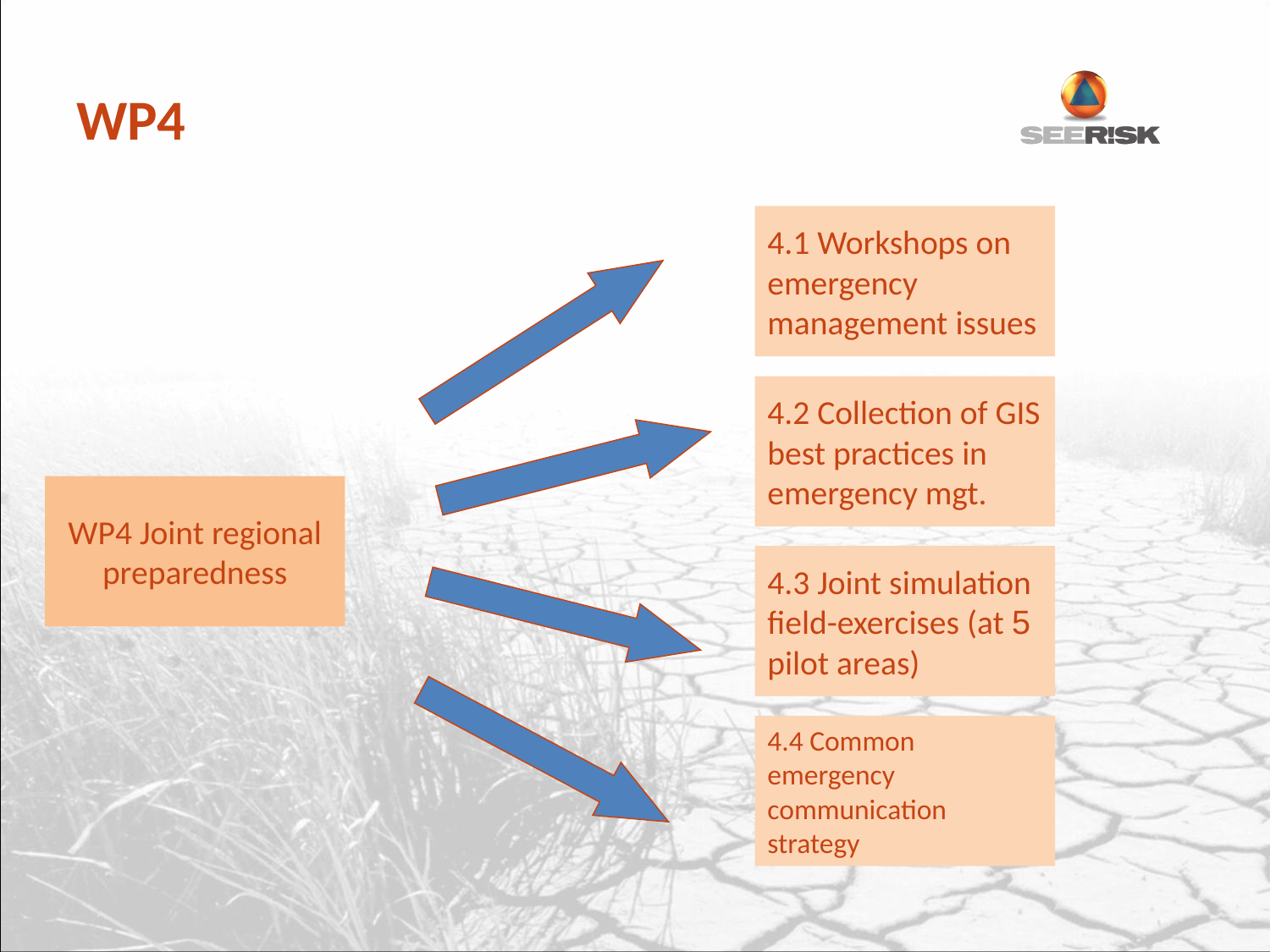

# WP4
4.1 Workshops on emergency management issues

4.2 Collection of GIS best practices in emergency mgt.

WP4 Joint regional preparedness
4.3 Joint simulation field-exercises (at 5 pilot areas)

4.4 Common emergency communication strategy